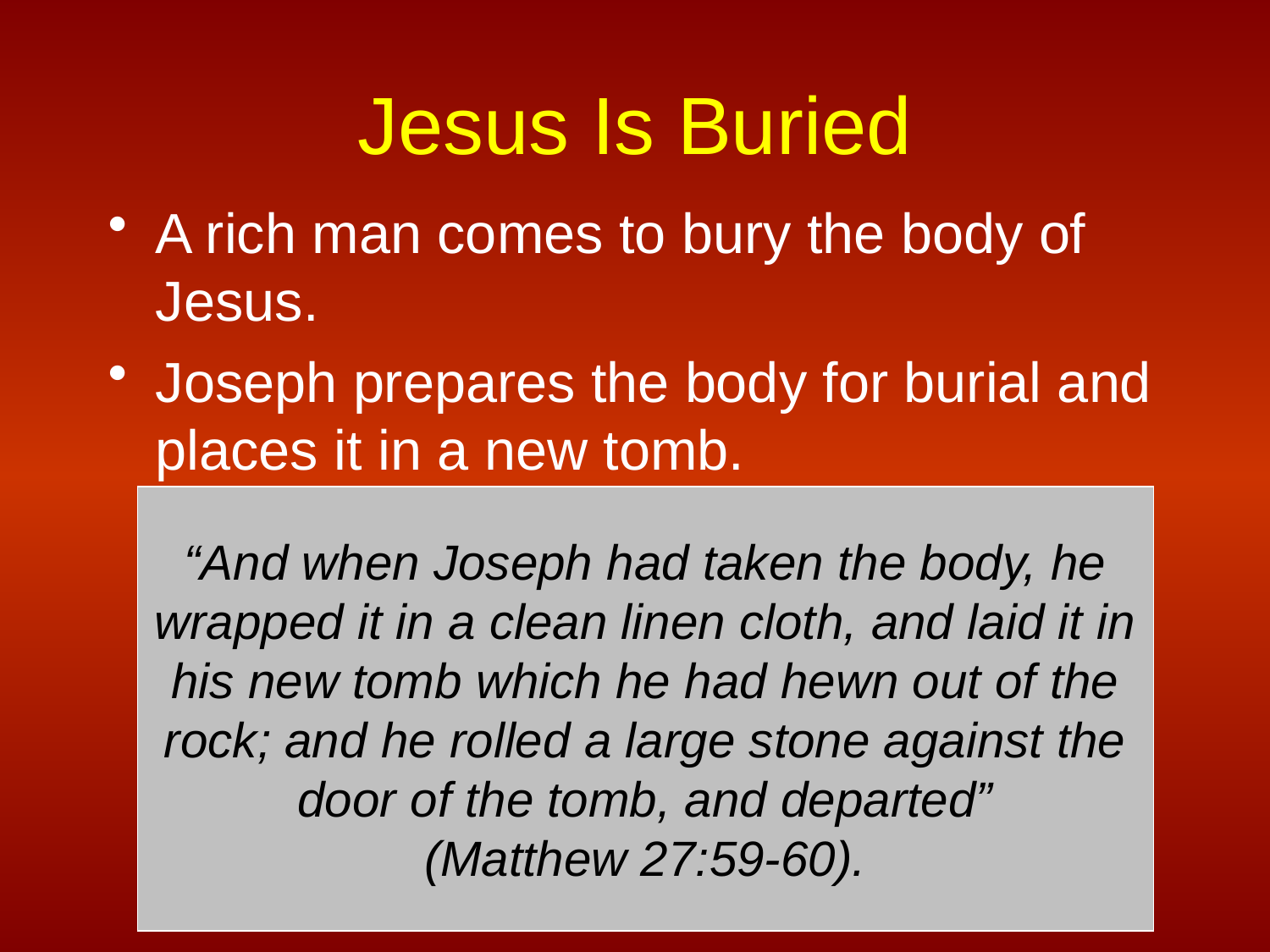

# Jesus Is Buried
A rich man comes to bury the body of Jesus.
Joseph prepares the body for burial and places it in a new tomb.
“And when Joseph had taken the body, he wrapped it in a clean linen cloth, and laid it in his new tomb which he had hewn out of the rock; and he rolled a large stone against the door of the tomb, and departed”
(Matthew 27:59-60).